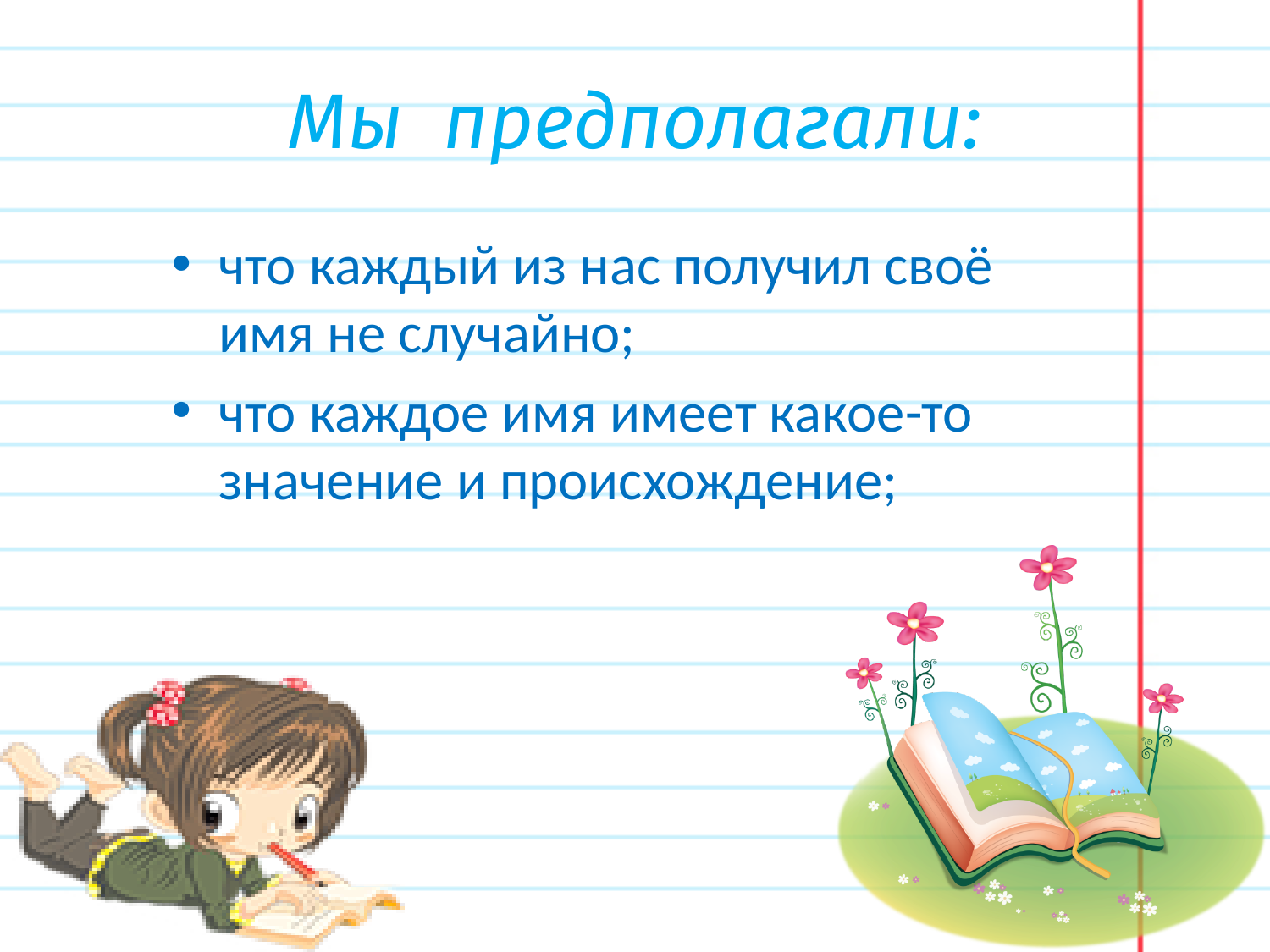

# Мы  предполагали:
что каждый из нас получил своё имя не случайно;
что каждое имя имеет какое-то значение и происхождение;